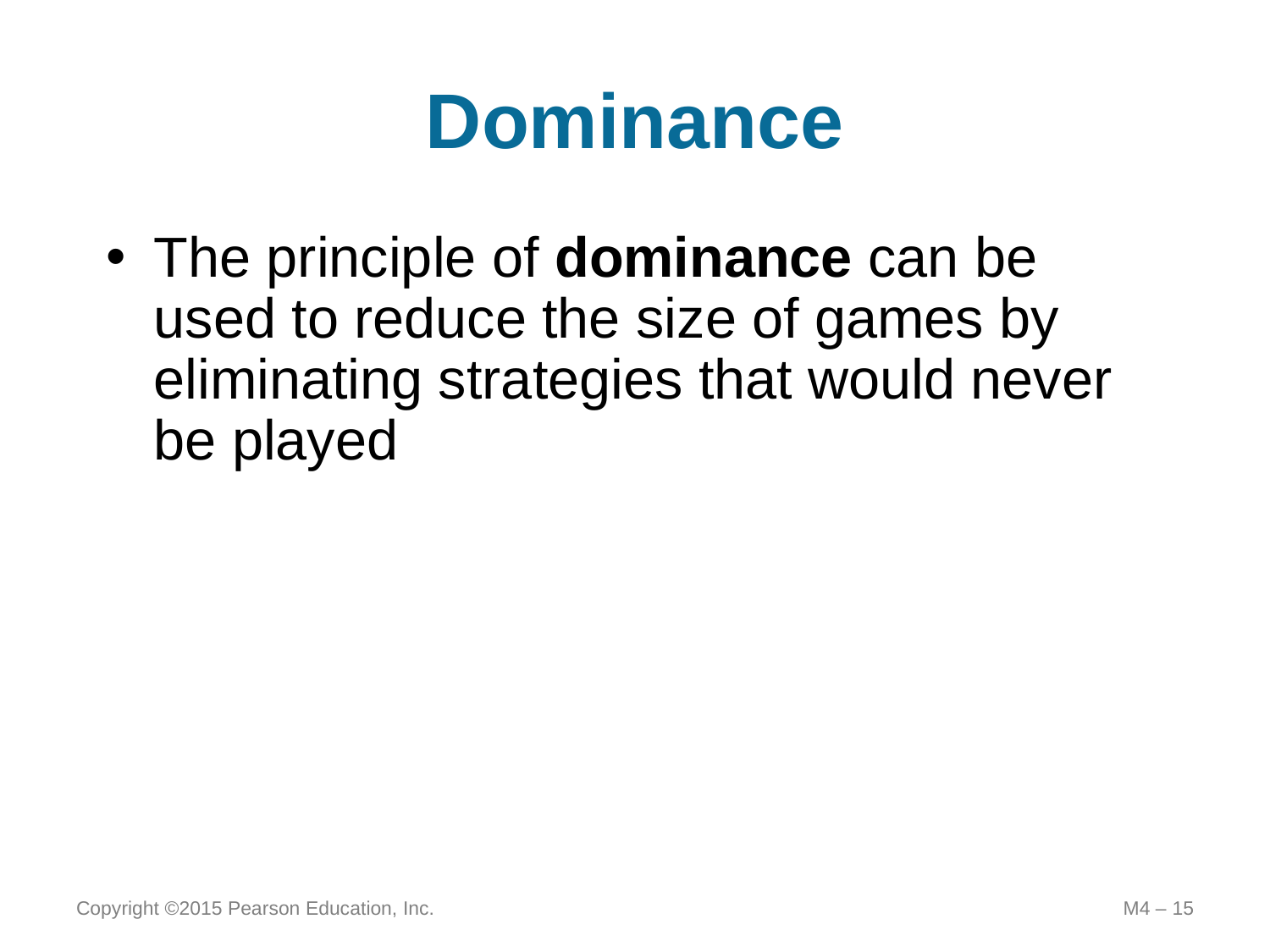

# Dominance
The principle of dominance can be used to reduce the size of games by eliminating strategies that would never be played
Copyright ©2015 Pearson Education, Inc.
M4 – 15